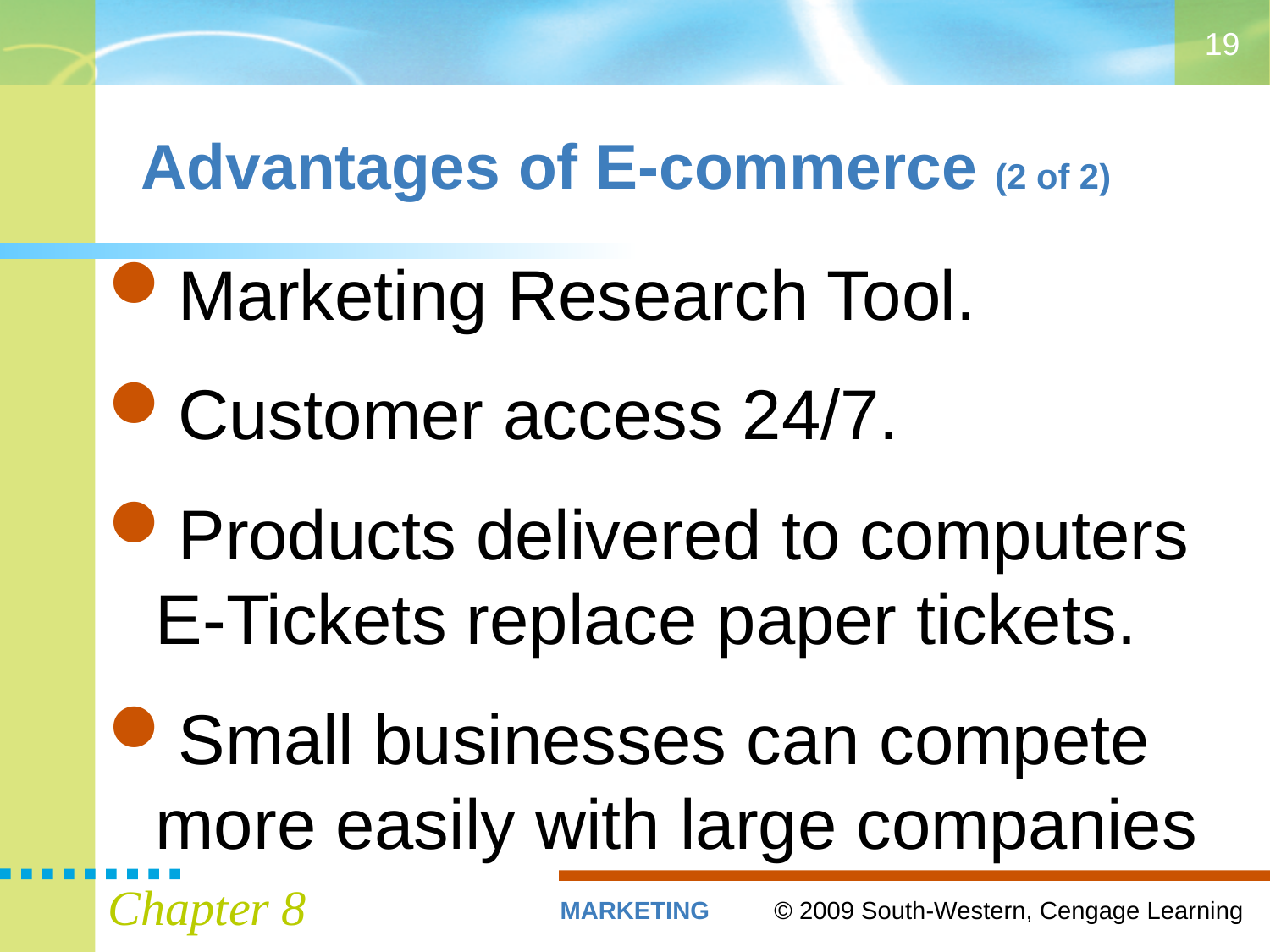

19
# Advantages of E-commerce (2 of 2)
Marketing Research Tool.
Customer access 24/7.
Products delivered to computers
E-Tickets replace paper tickets.
Small businesses can compete more easily with large companies
Chapter 8